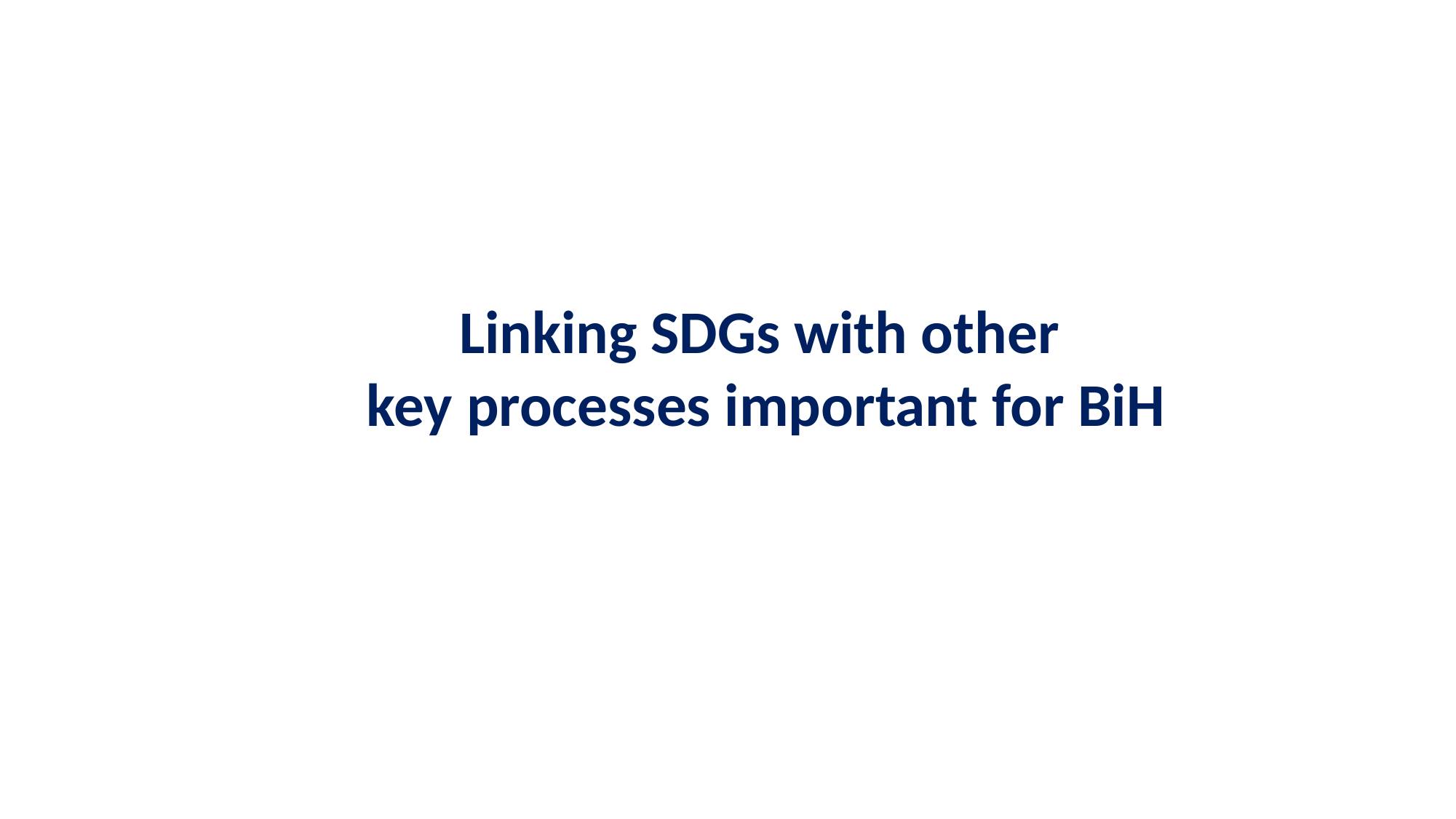

Linking SDGs with other
key processes important for BiH